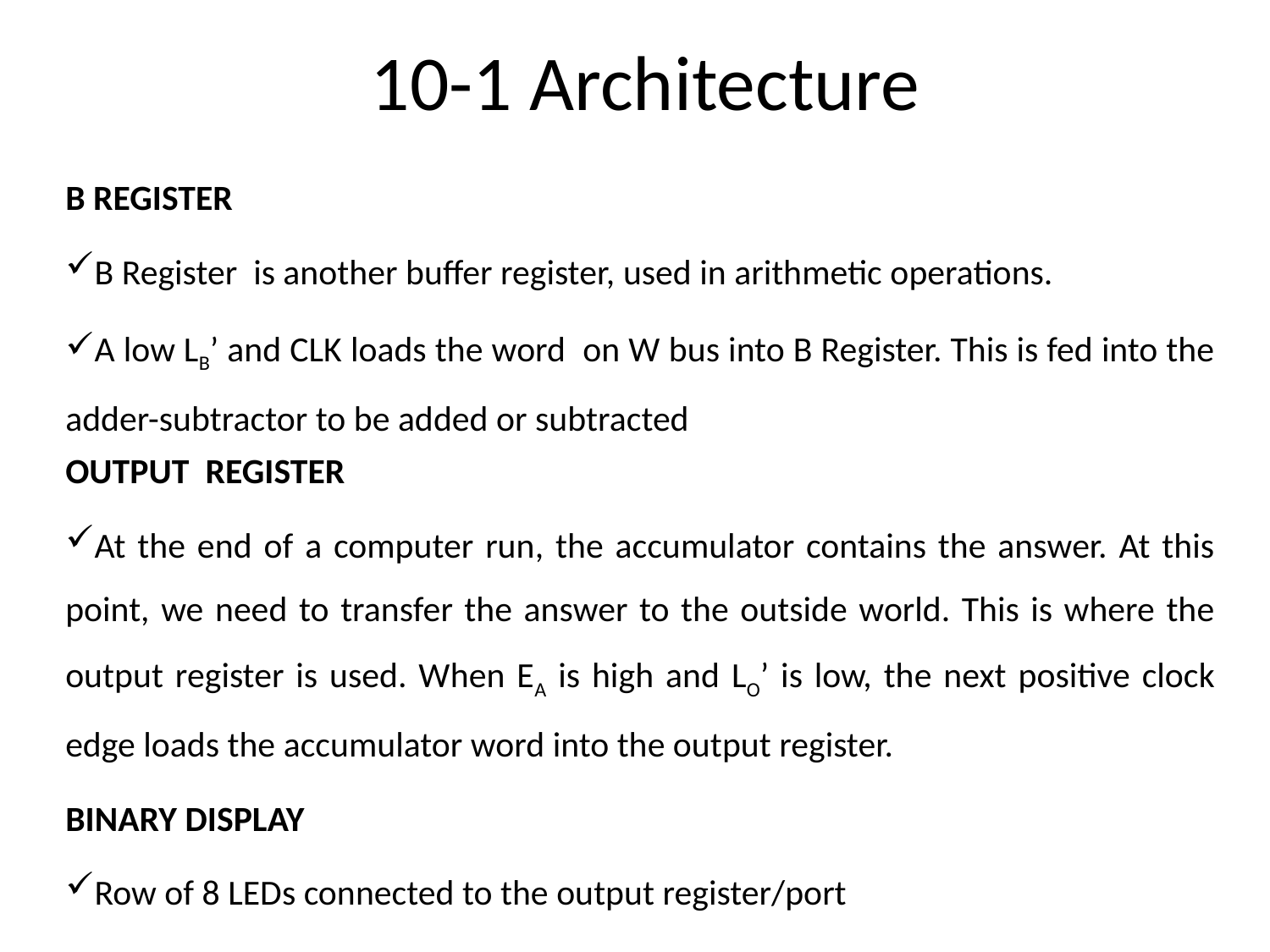

# 10-1 Architecture
B REGISTER
B Register  is another buffer register, used in arithmetic operations.
A low LB’ and CLK loads the word  on W bus into B Register. This is fed into the adder-subtractor to be added or subtracted
OUTPUT  REGISTER
At the end of a computer run, the accumulator contains the answer. At this point, we need to transfer the answer to the outside world. This is where the output register is used. When EA is high and LO’ is low, the next positive clock edge loads the accumulator word into the output register.
BINARY DISPLAY
Row of 8 LEDs connected to the output register/port